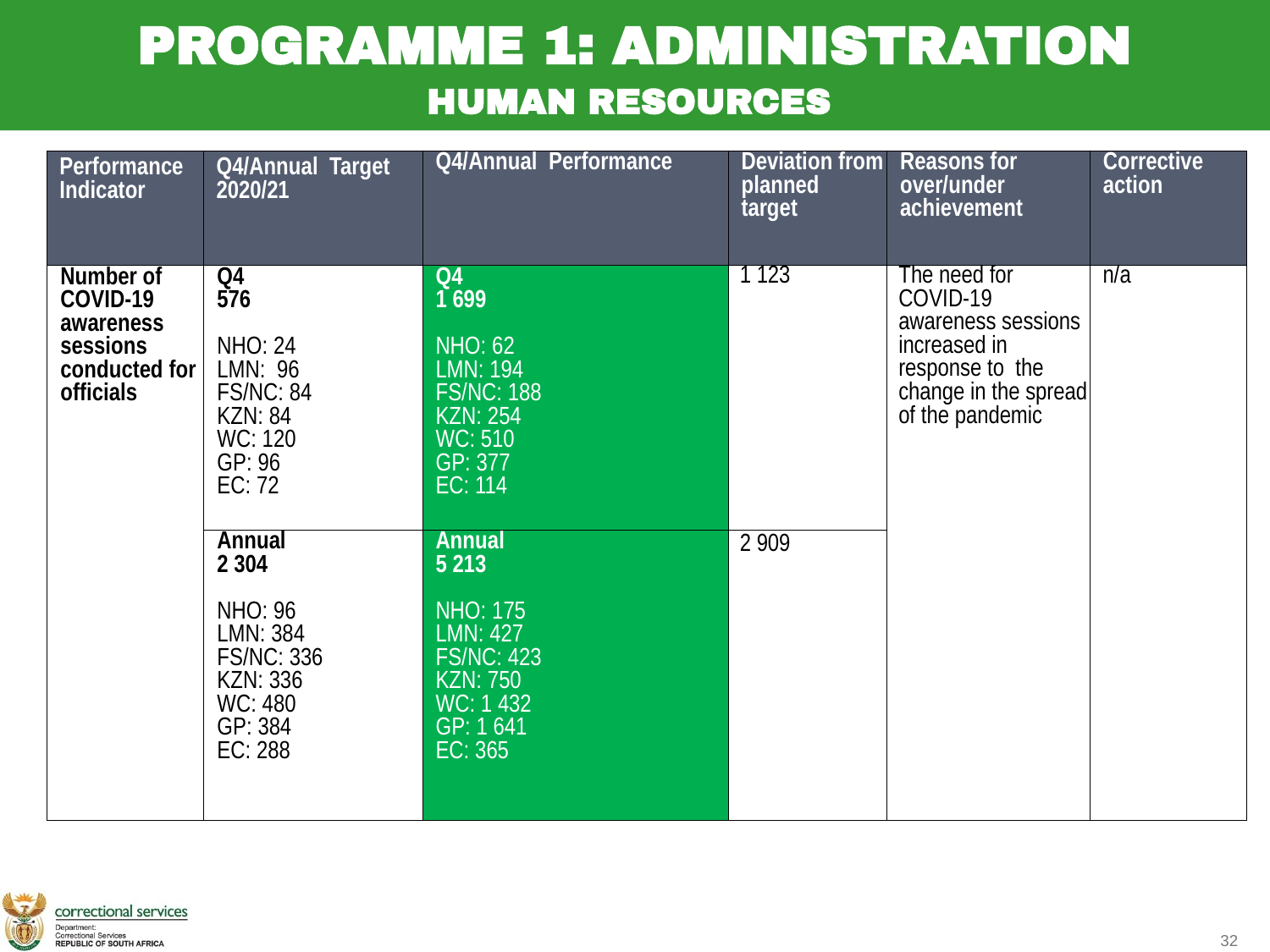

PROGRAMME 1: ADMINISTRATION
HUMAN RESOURCES
| Performance Indicator | Q4/Annual Target 2020/21 | Q4/Annual Performance | Deviation from planned target | Reasons for over/under achievement | Corrective action |
| --- | --- | --- | --- | --- | --- |
| Number of COVID-19 awareness sessions conducted for officials | Q4 576 NHO: 24 LMN: 96 FS/NC: 84 KZN: 84 WC: 120 GP: 96 EC: 72 | Q4 1 699 NHO: 62 LMN: 194 FS/NC: 188 KZN: 254 WC: 510 GP: 377 EC: 114 | 1 123 | The need for COVID-19 awareness sessions increased in response to the change in the spread of the pandemic | n/a |
|  | Annual 2 304 NHO: 96 LMN: 384 FS/NC: 336 KZN: 336 WC: 480 GP: 384 EC: 288 | Annual 5 213 NHO: 175 LMN: 427 FS/NC: 423 KZN: 750 WC: 1 432 GP: 1 641 EC: 365 | 2 909 |  |  |